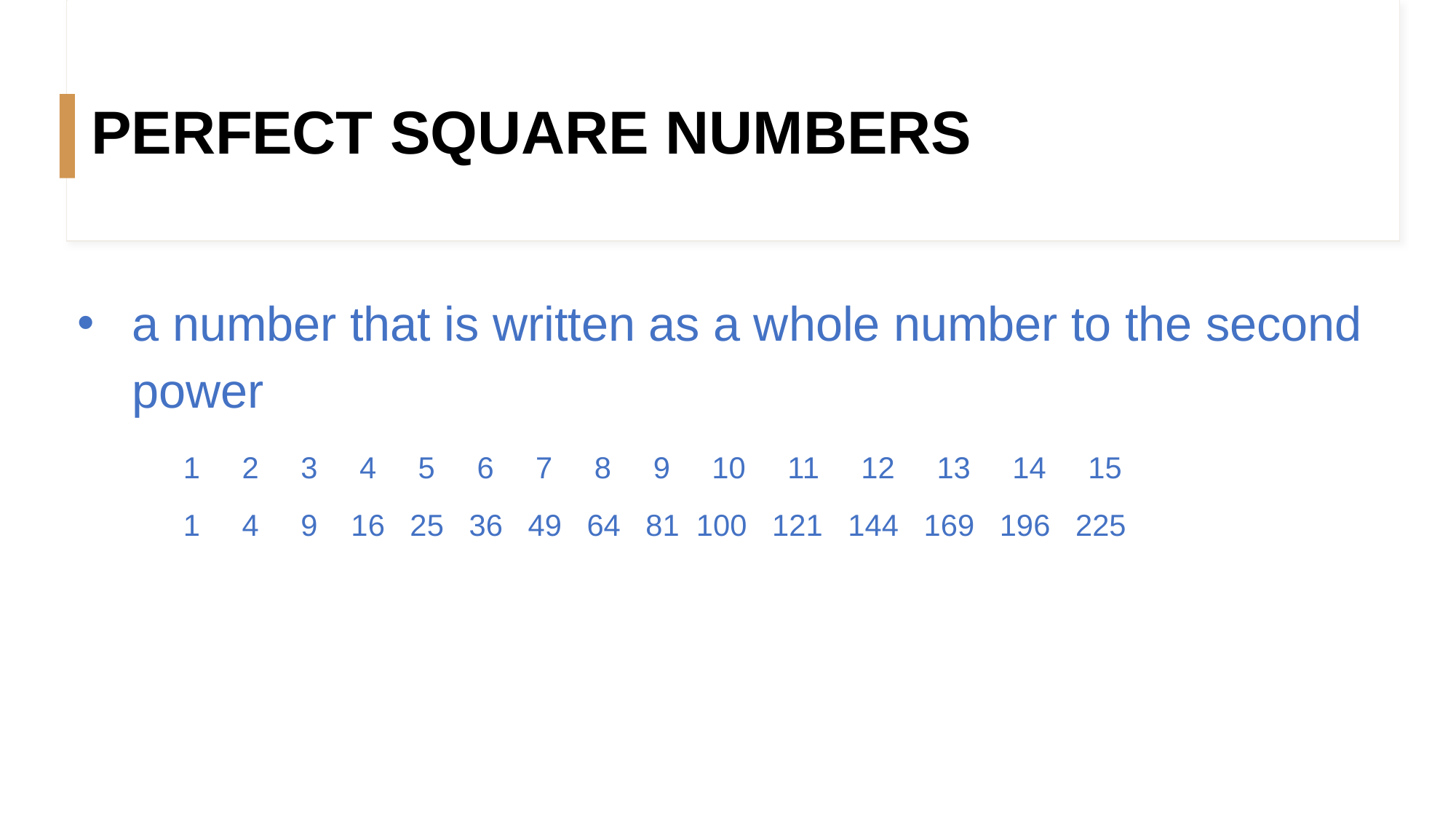

# PERFECT SQUARE NUMBERS
a number that is written as a whole number to the second power

1     2     3     4     5     6     7     8     9     10     11     12     13     14     15
1     4     9    16   25   36   49   64   81  100   121   144   169   196   225